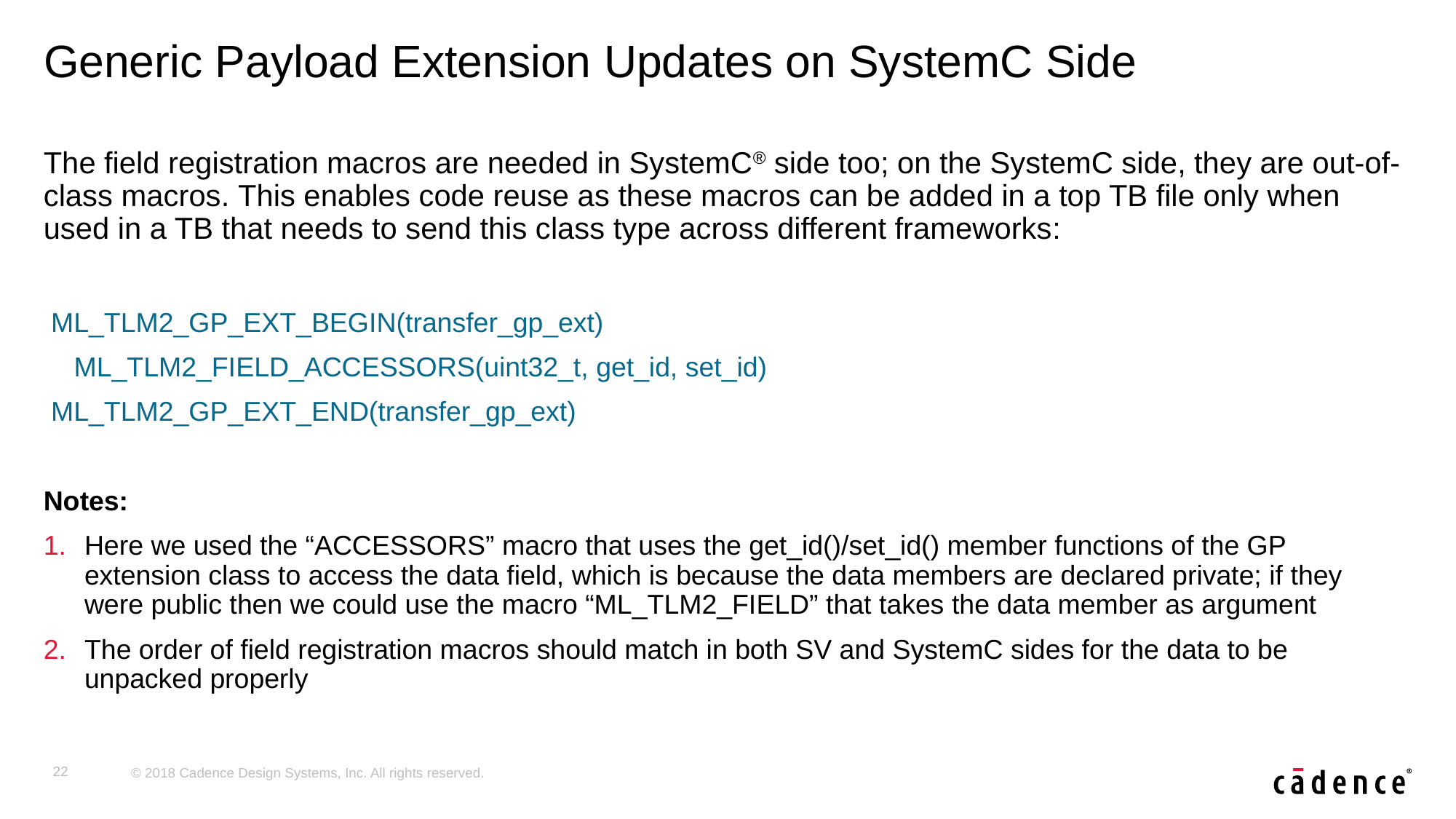

# Generic Payload Extension Updates on SystemC Side
The field registration macros are needed in SystemC® side too; on the SystemC side, they are out-of-class macros. This enables code reuse as these macros can be added in a top TB file only when used in a TB that needs to send this class type across different frameworks:

 ML_TLM2_GP_EXT_BEGIN(transfer_gp_ext)
    ML_TLM2_FIELD_ACCESSORS(uint32_t, get_id, set_id)
 ML_TLM2_GP_EXT_END(transfer_gp_ext)

Notes:
Here we used the “ACCESSORS” macro that uses the get_id()/set_id() member functions of the GP extension class to access the data field, which is because the data members are declared private; if they were public then we could use the macro “ML_TLM2_FIELD” that takes the data member as argument
The order of field registration macros should match in both SV and SystemC sides for the data to be unpacked properly